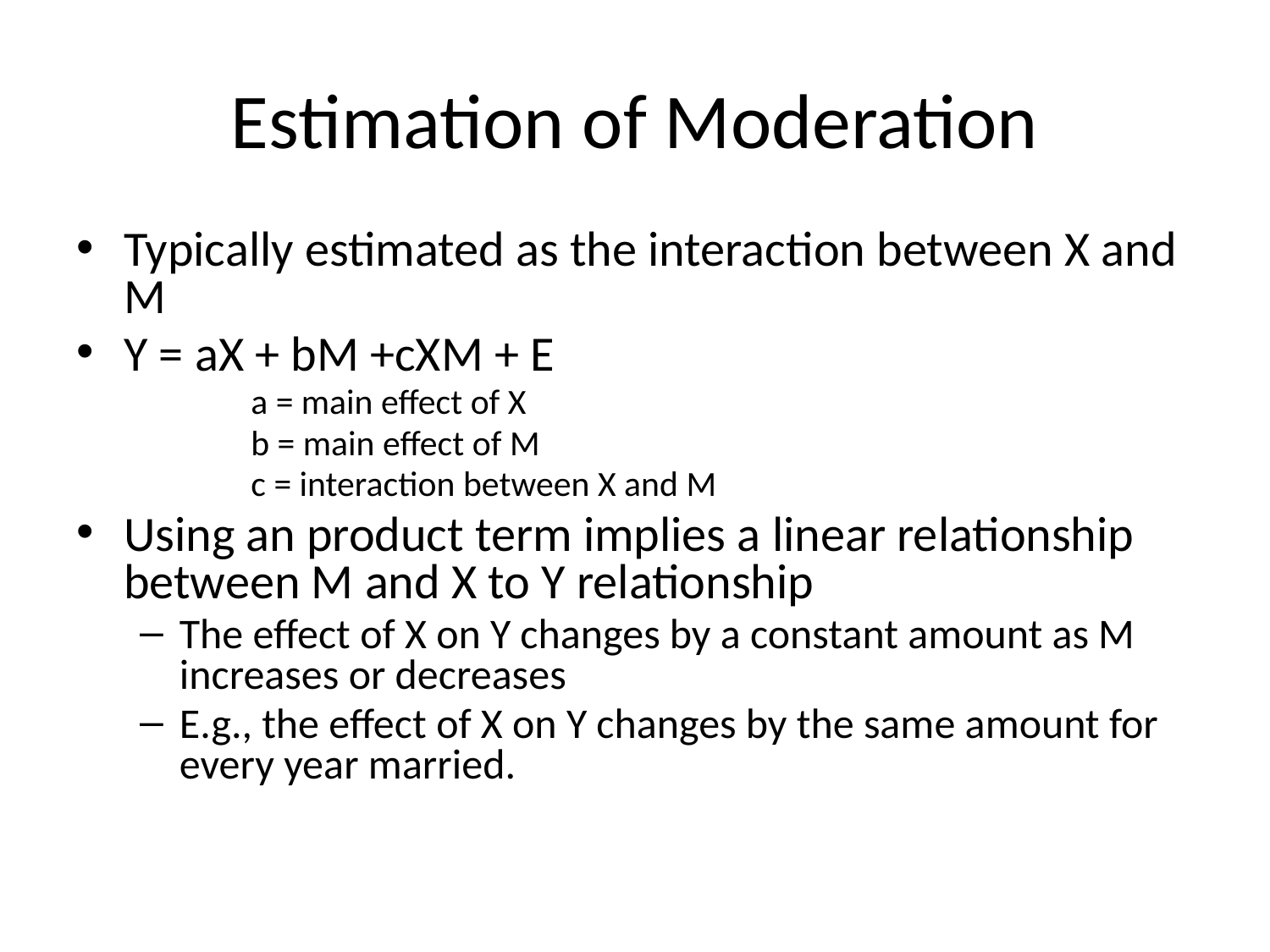

# Estimation of Moderation
Typically estimated as the interaction between X and M
Y = aX + bM +cXM + E
		a = main effect of X
		b = main effect of M
		c = interaction between X and M
Using an product term implies a linear relationship between M and X to Y relationship
The effect of X on Y changes by a constant amount as M increases or decreases
E.g., the effect of X on Y changes by the same amount for every year married.